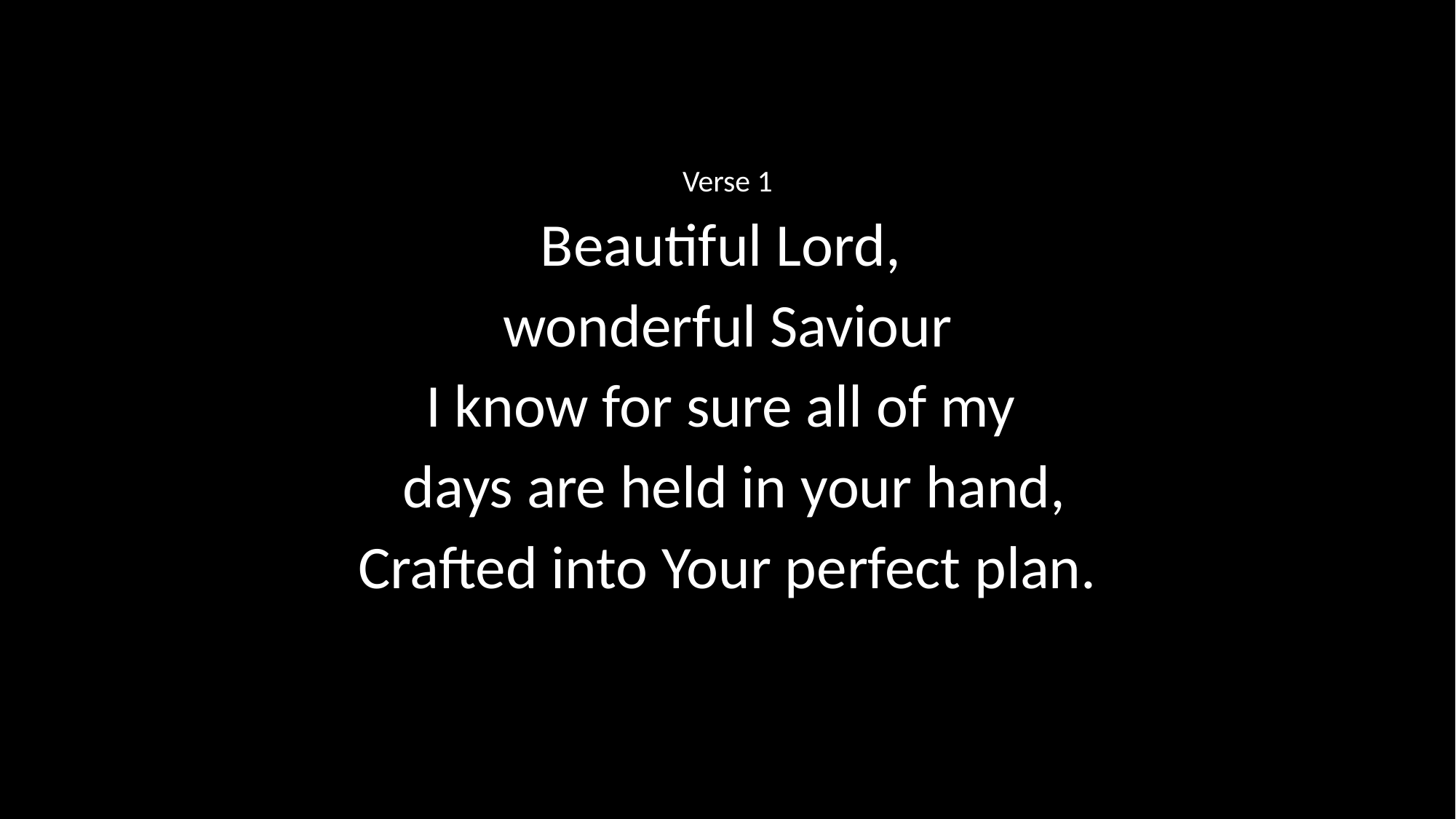

Verse 1
Beautiful Lord,
wonderful Saviour
I know for sure all of my
 days are held in your hand,
Crafted into Your perfect plan.